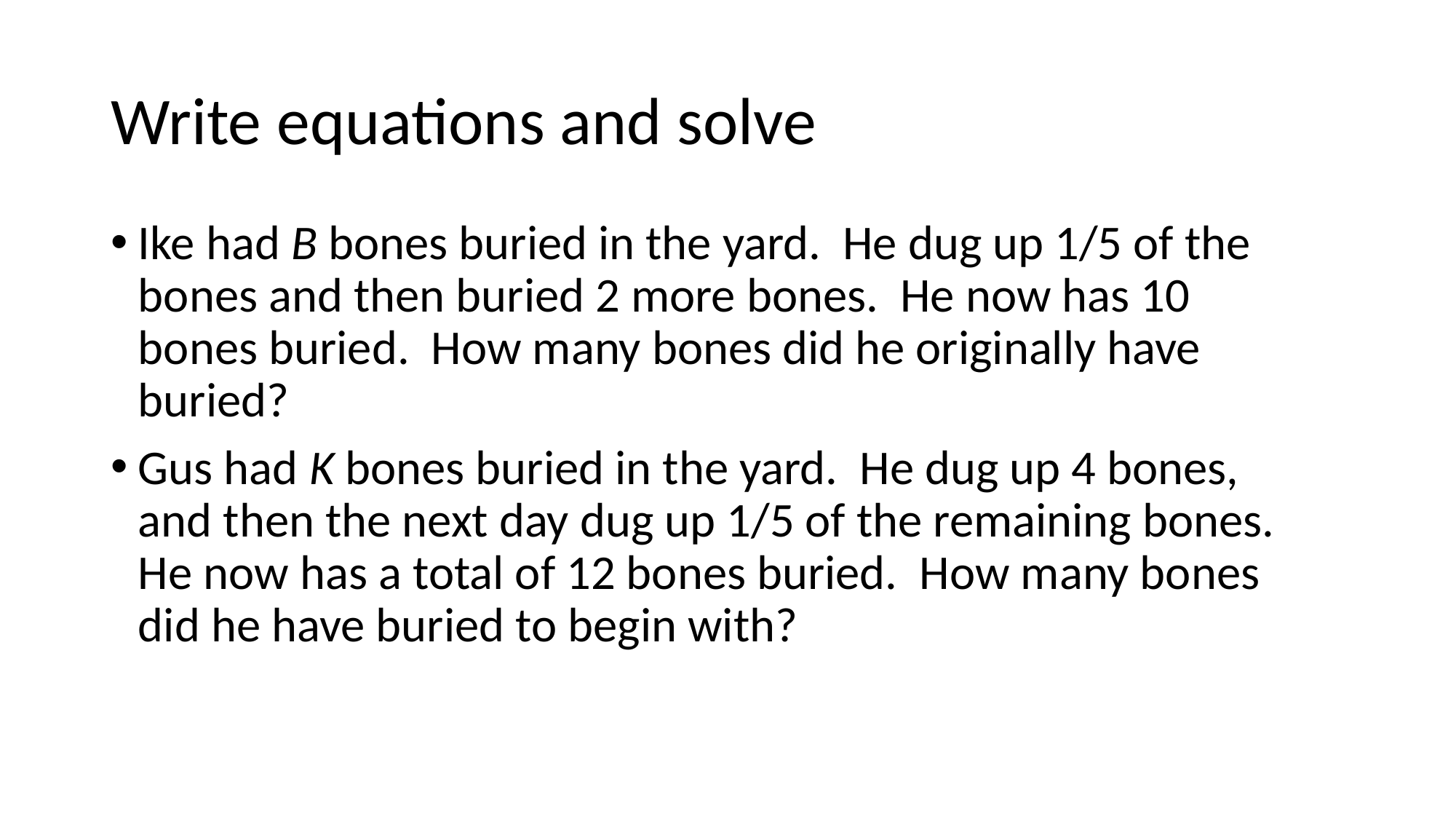

# Write equations and solve
Ike had B bones buried in the yard.  He dug up 1/5 of the bones and then buried 2 more bones.  He now has 10 bones buried.  How many bones did he originally have buried?
Gus had K bones buried in the yard.  He dug up 4 bones, and then the next day dug up 1/5 of the remaining bones.  He now has a total of 12 bones buried.  How many bones did he have buried to begin with?